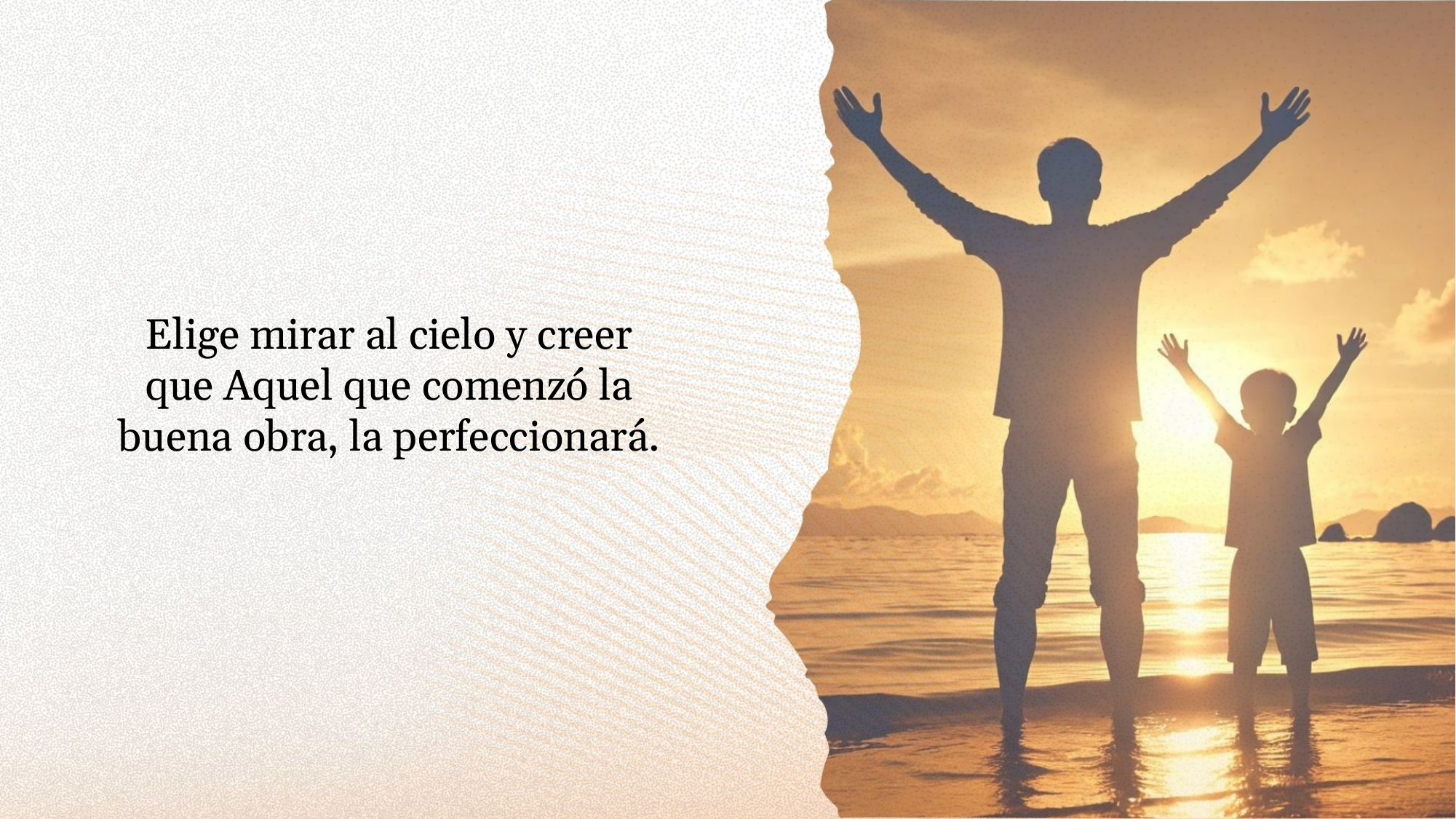

Elige mirar al cielo y creer que Aquel que comenzó la buena obra, la perfeccionará.